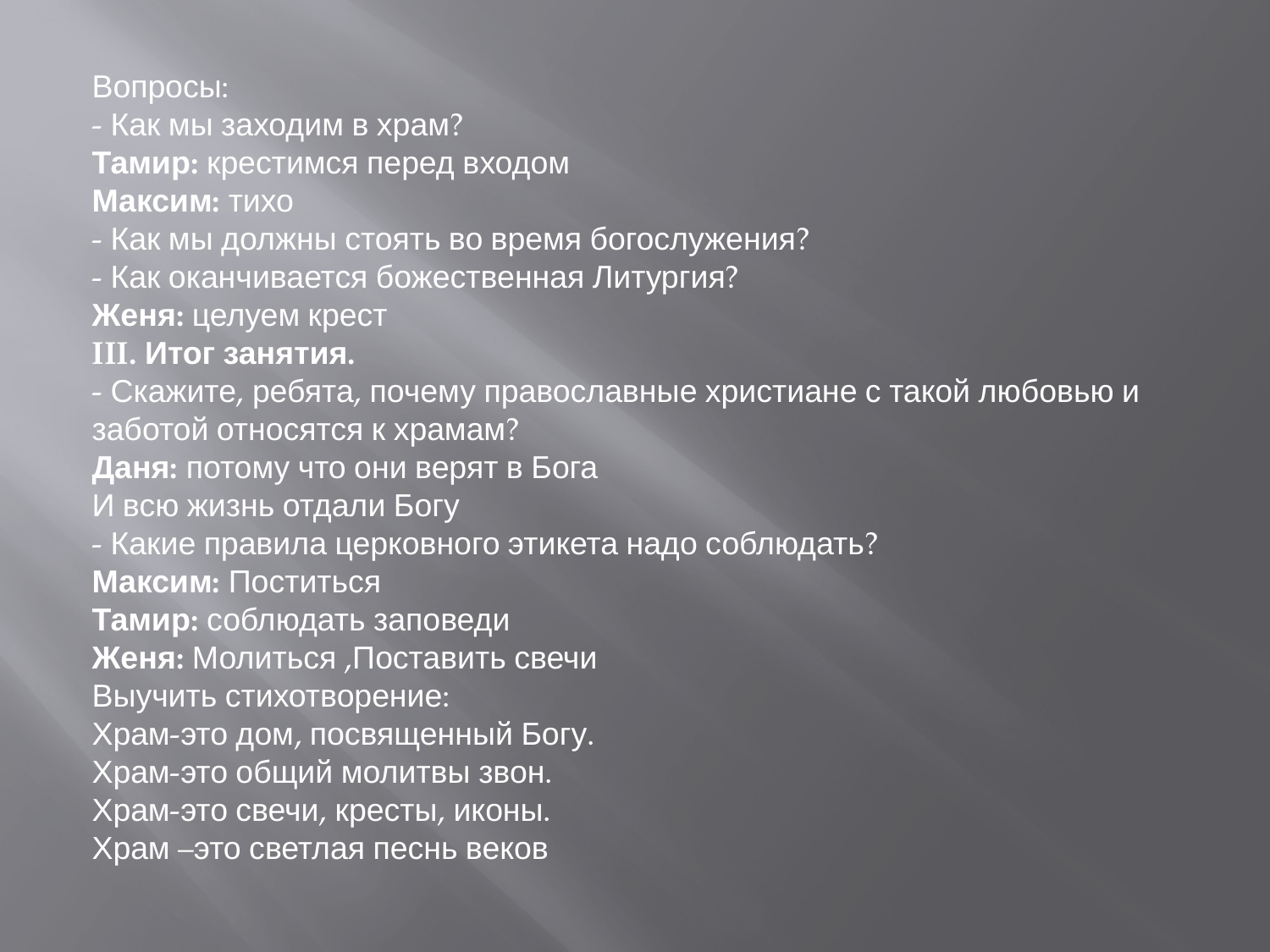

Вопросы:
- Как мы заходим в храм?
Тамир: крестимся перед входом
Максим: тихо
- Как мы должны стоять во время богослужения?
- Как оканчивается божественная Литургия?
Женя: целуем крест
III. Итог занятия.
- Скажите, ребята, почему православные христиане с такой любовью и заботой относятся к храмам?
Даня: потому что они верят в Бога
И всю жизнь отдали Богу
- Какие правила церковного этикета надо соблюдать?
Максим: Поститься
Тамир: соблюдать заповеди
Женя: Молиться ,Поставить свечи
Выучить стихотворение:
Храм-это дом, посвященный Богу.
Храм-это общий молитвы звон.
Храм-это свечи, кресты, иконы.
Храм –это светлая песнь веков